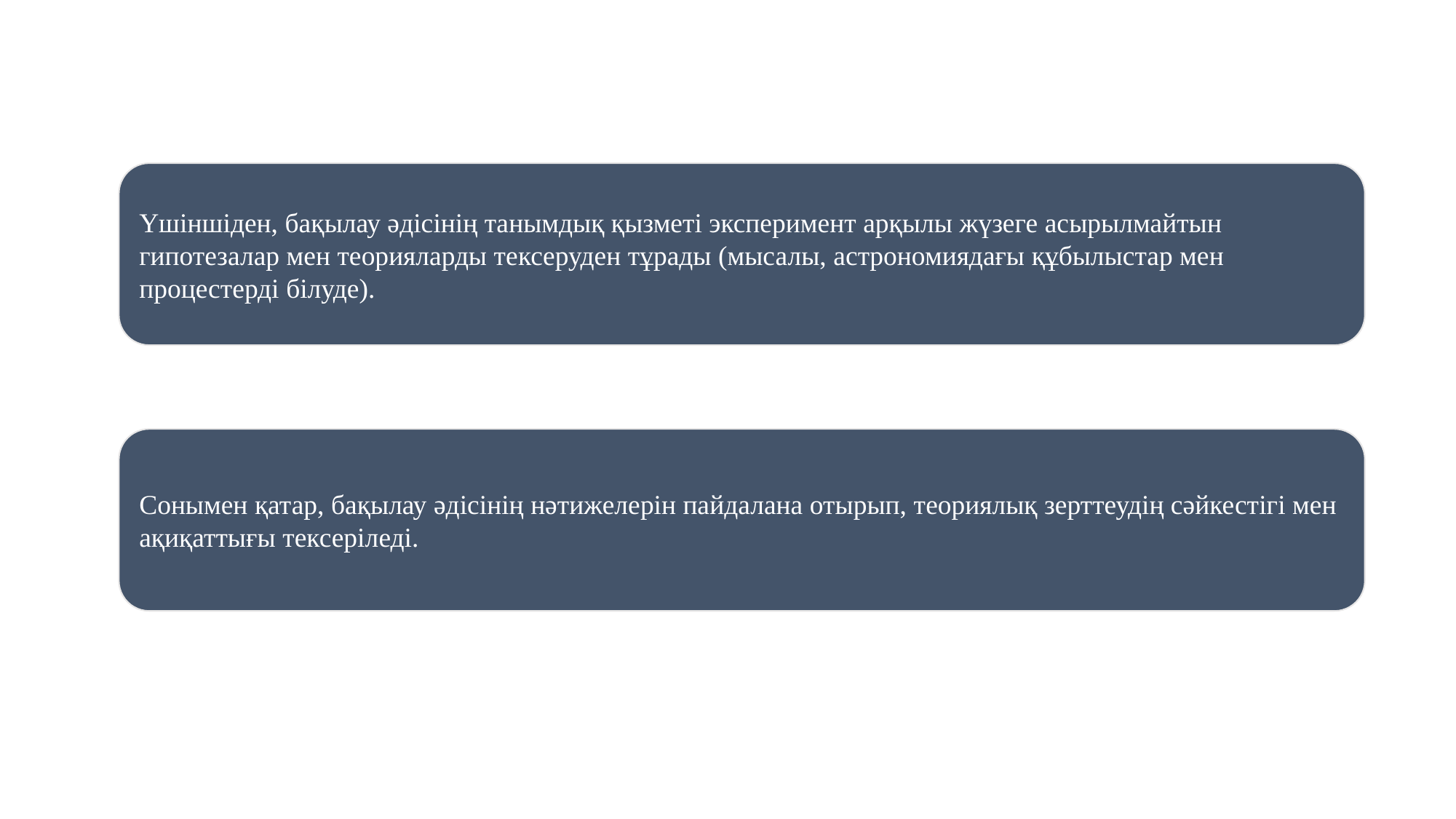

Үшіншіден, бақылау әдісінің танымдық қызметі эксперимент арқылы жүзеге асырылмайтын гипотезалар мен теорияларды тексеруден тұрады (мысалы, астрономиядағы құбылыстар мен процестерді білуде).
Сонымен қатар, бақылау әдісінің нәтижелерін пайдалана отырып, теориялық зерттеудің сәйкестігі мен ақиқаттығы тексеріледі.